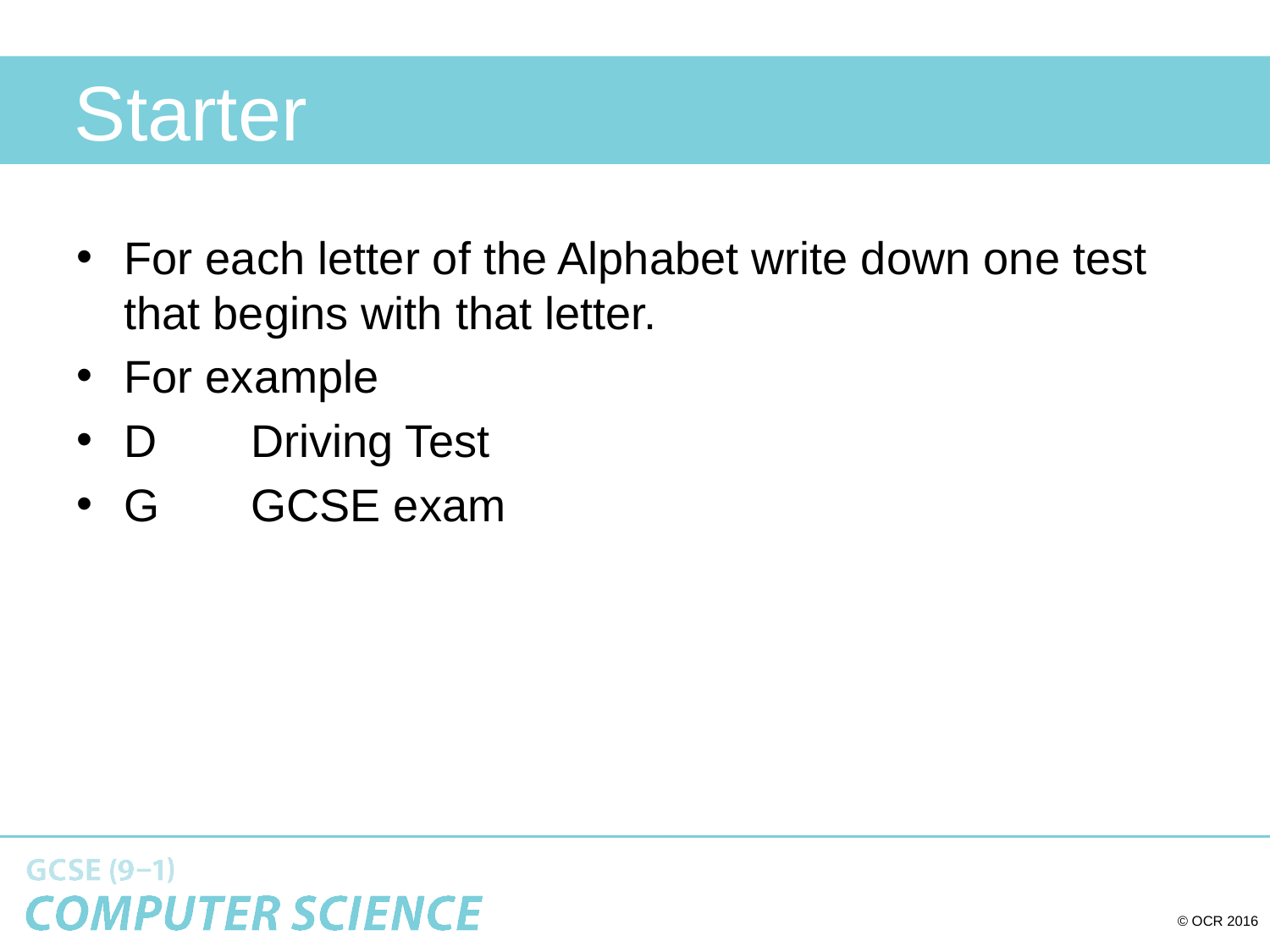

# Starter
For each letter of the Alphabet write down one test that begins with that letter.
For example
D  	Driving Test
G	GCSE exam